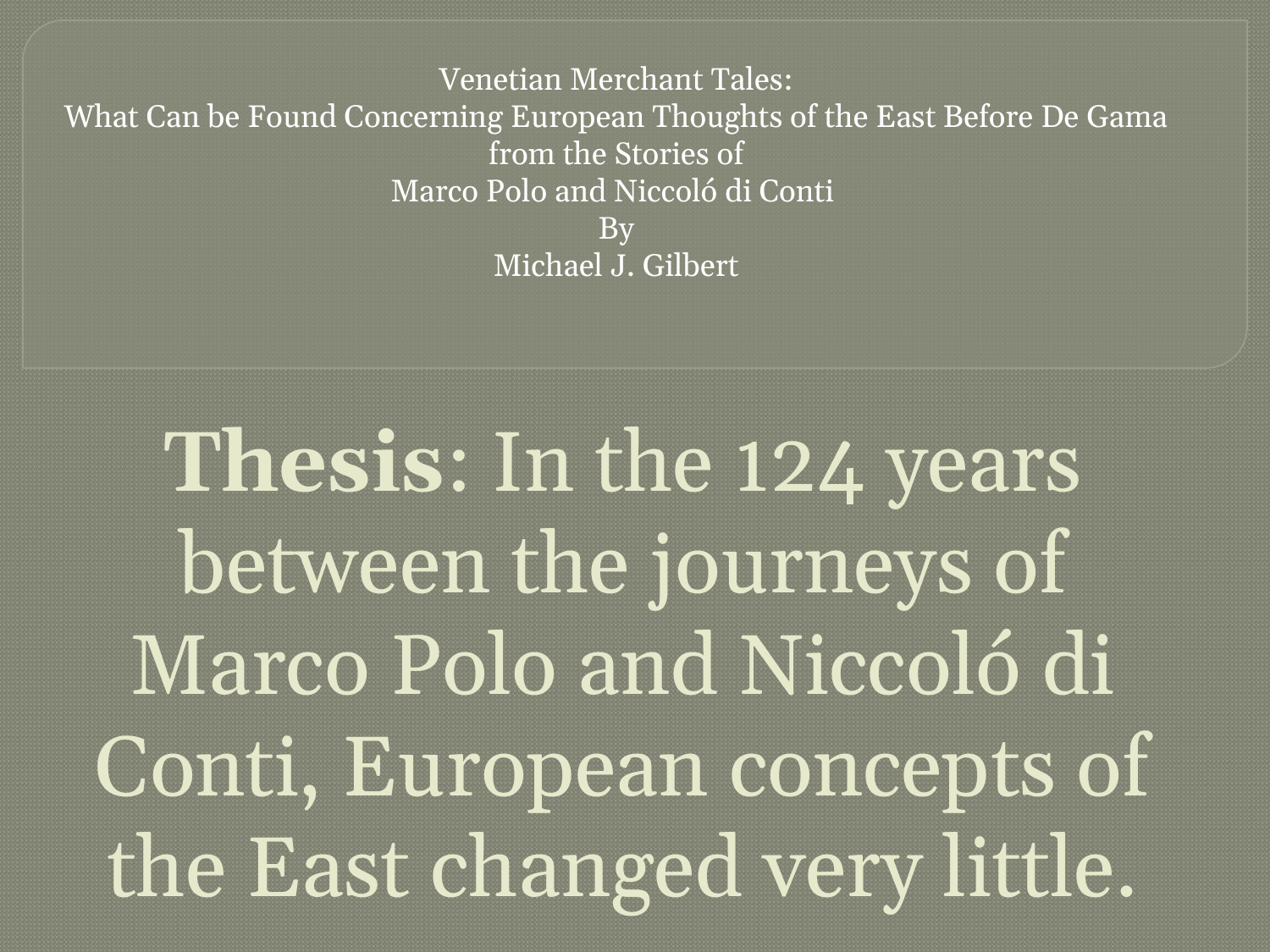

Venetian Merchant Tales:
What Can be Found Concerning European Thoughts of the East Before De Gama
from the Stories of
Marco Polo and Niccoló di Conti
By
Michael J. Gilbert
# Thesis: In the 124 years between the journeys of Marco Polo and Niccoló di Conti, European concepts of the East changed very little.